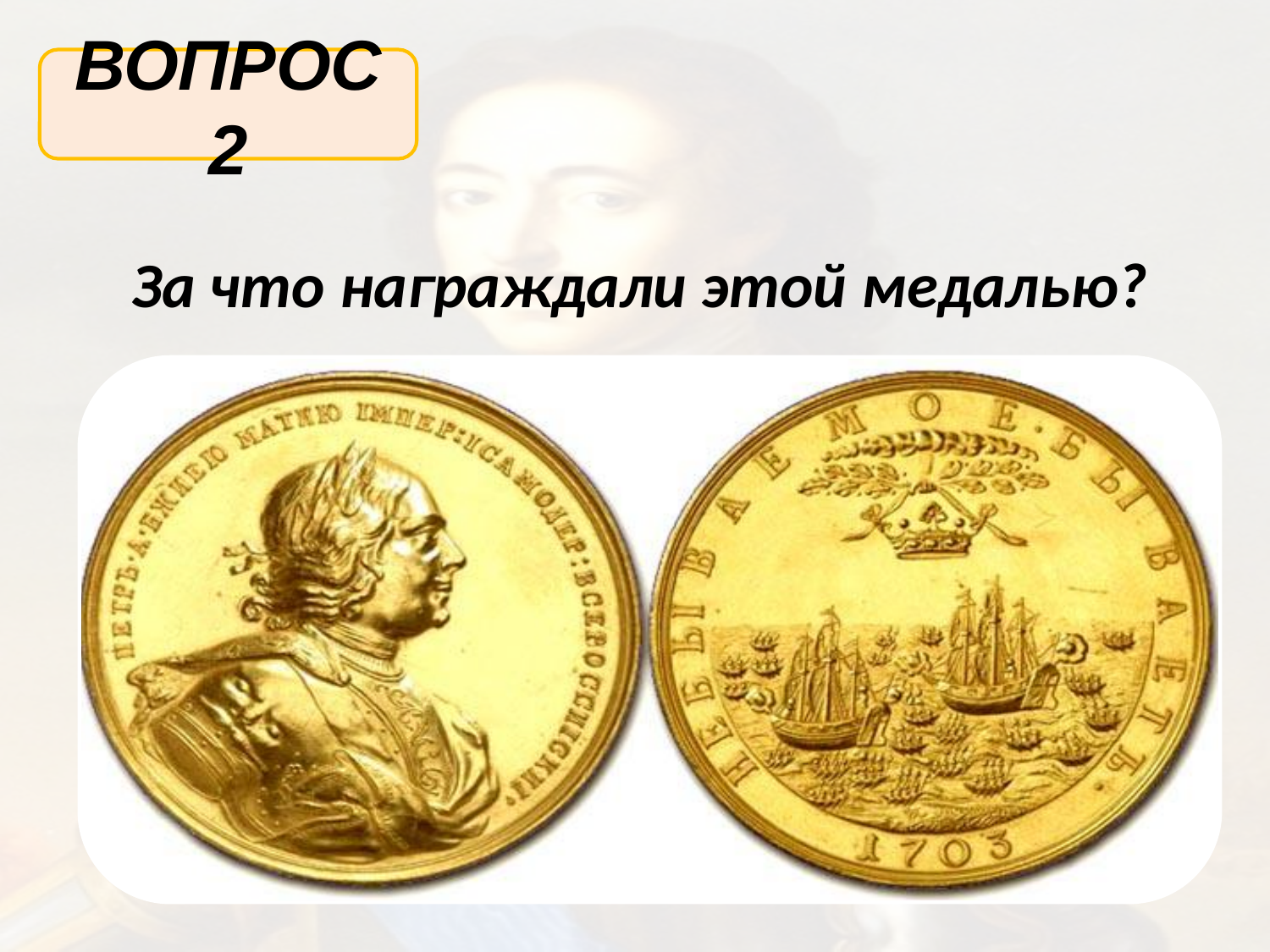

ВОПРОС 2

За что награждали этой медалью?